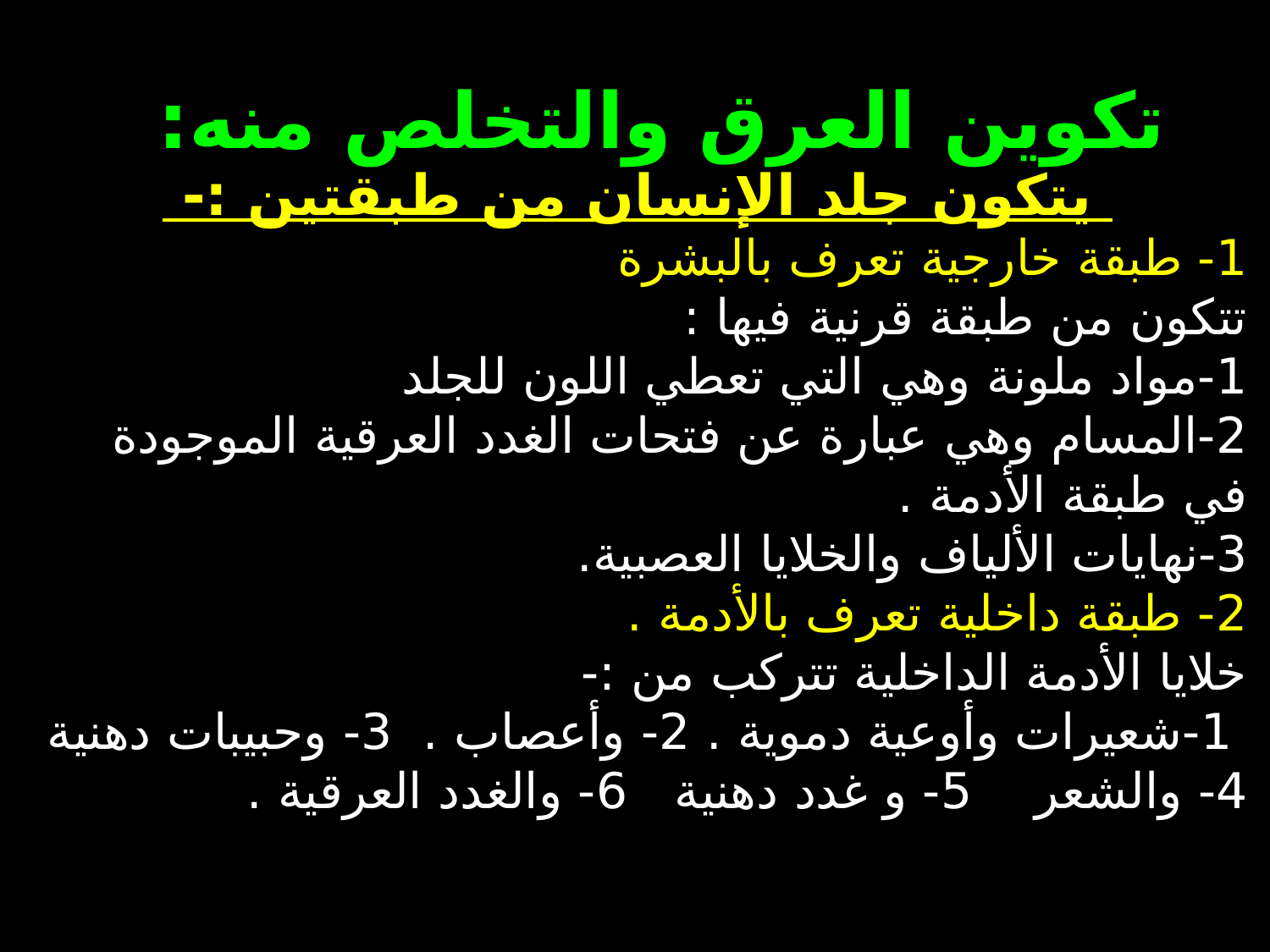

# تكوين العرق والتخلص منه:
 يتكون جلد الإنسان من طبقتين :-
1- طبقة خارجية تعرف بالبشرة
تتكون من طبقة قرنية فيها :
1-مواد ملونة وهي التي تعطي اللون للجلد
2-المسام وهي عبارة عن فتحات الغدد العرقية الموجودة  في طبقة الأدمة .
3-نهايات الألياف والخلايا العصبية.
2- طبقة داخلية تعرف بالأدمة .
خلايا الأدمة الداخلية تتركب من :-
 1-شعيرات وأوعية دموية . 2- وأعصاب .  3- وحبيبات دهنية
4- والشعر    5- و غدد دهنية   6- والغدد العرقية .